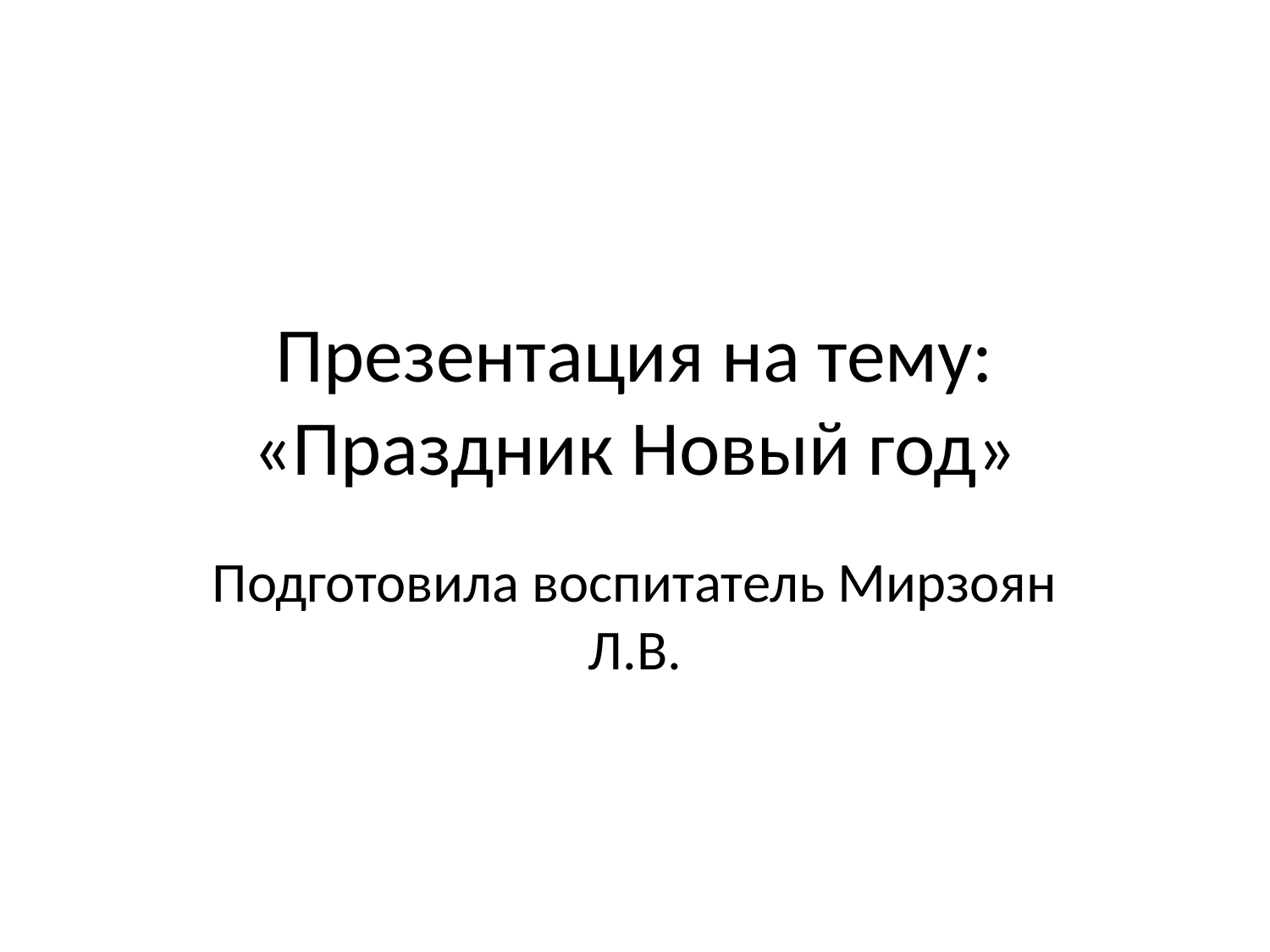

# Презентация на тему: «Праздник Новый год»
Подготовила воспитатель Мирзоян Л.В.